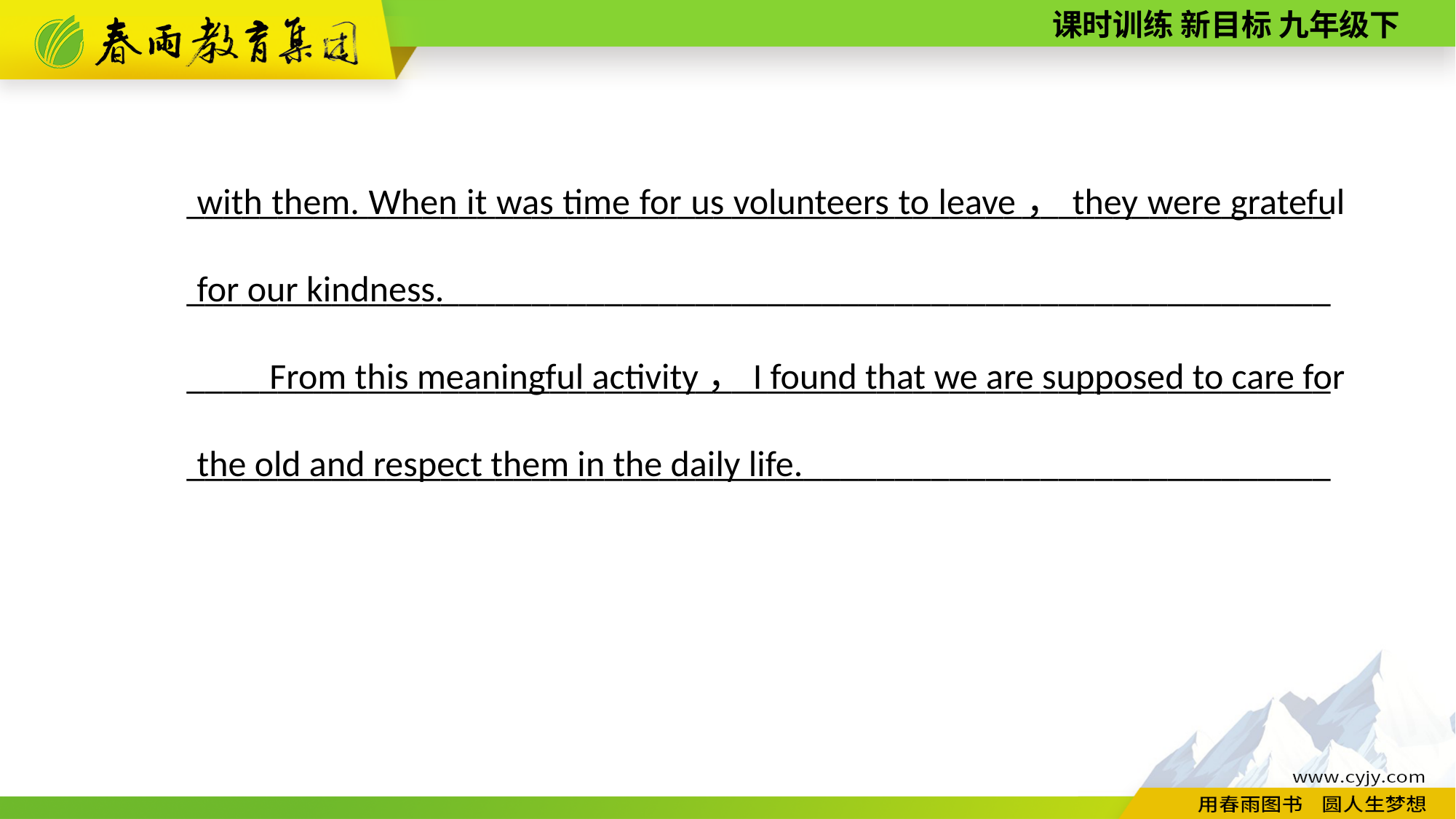

______________________________________________________________________________________________________________________________
_______________________________________________________________
_______________________________________________________________
with them. When it was time for us volunteers to leave，they were grateful for our kindness.
From this meaningful activity，I found that we are supposed to care for the old and respect them in the daily life.